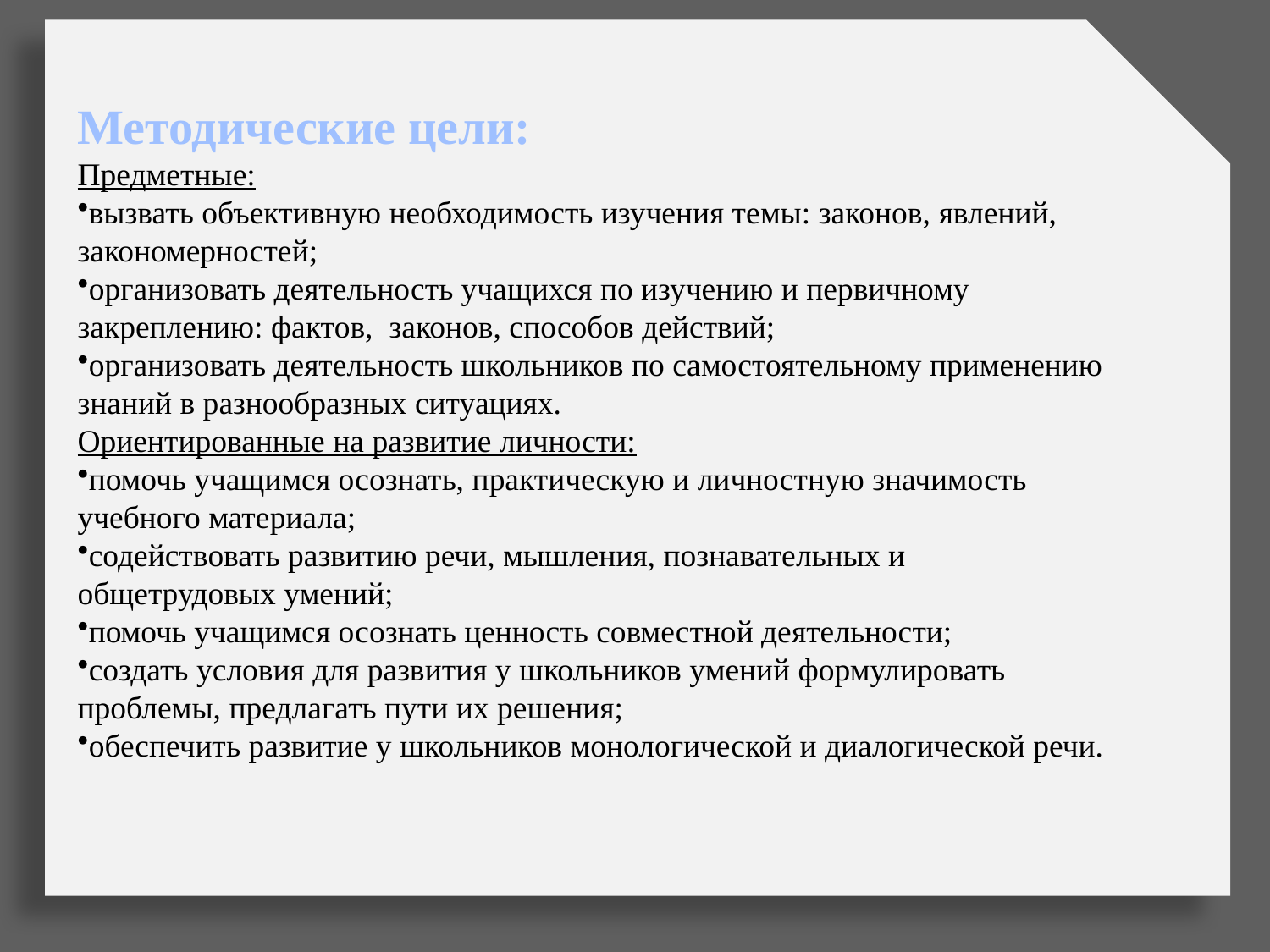

Методические цели:
Предметные:
вызвать объективную необходимость изучения темы: законов, явлений, закономерностей;
организовать деятельность учащихся по изучению и первичному закреплению: фактов,  законов, способов действий;
организовать деятельность школьников по самостоятельному применению знаний в разнообразных ситуациях.
Ориентированные на развитие личности:
помочь учащимся осознать, практическую и личностную значимость учебного материала;
содействовать развитию речи, мышления, познавательных и общетрудовых умений;
помочь учащимся осознать ценность совместной деятельности;
создать условия для развития у школьников умений формулировать проблемы, предлагать пути их решения;
обеспечить развитие у школьников монологической и диалогической речи.